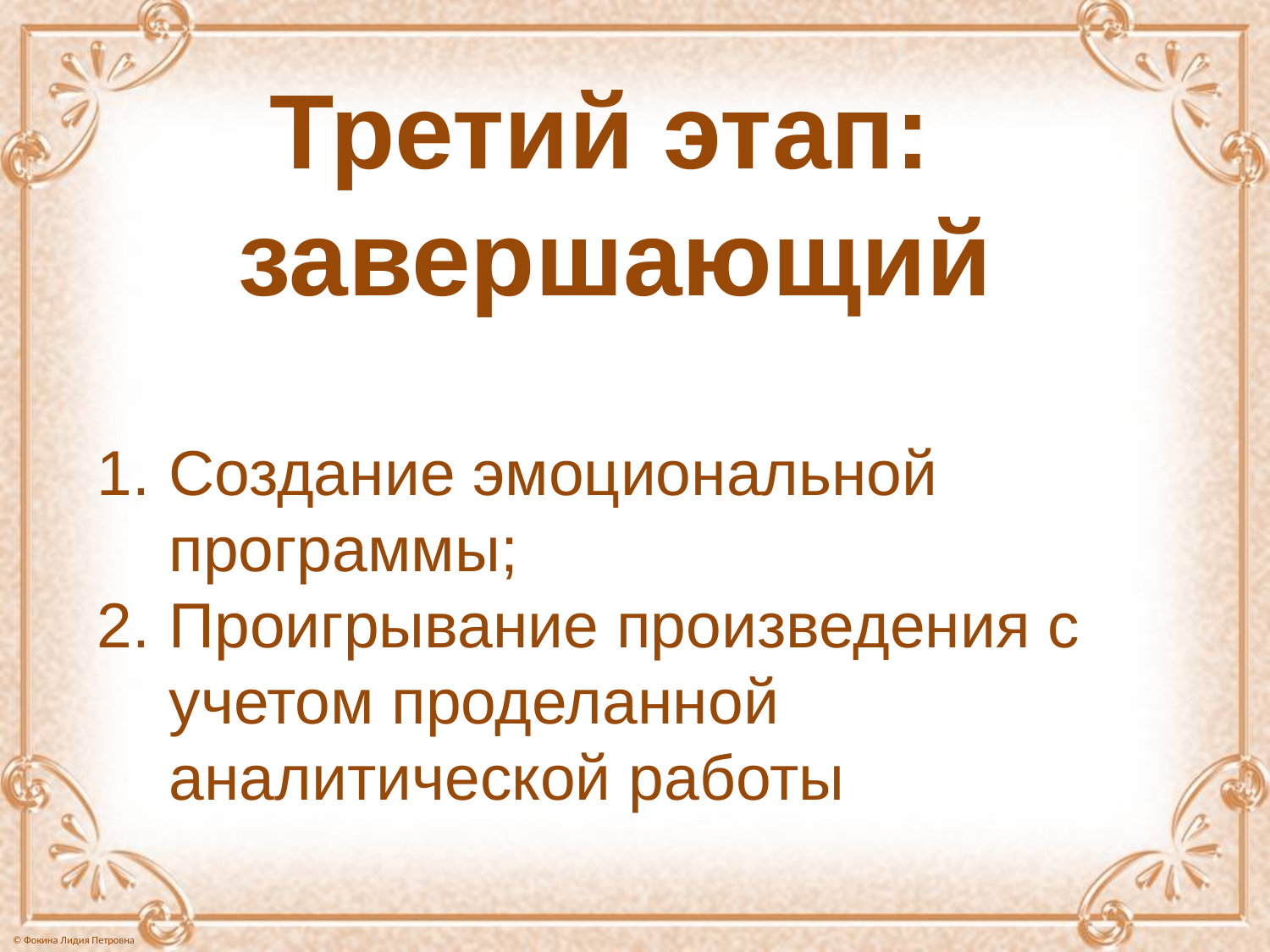

Третий этап:
завершающий
Создание эмоциональной программы;
Проигрывание произведения с учетом проделанной аналитической работы